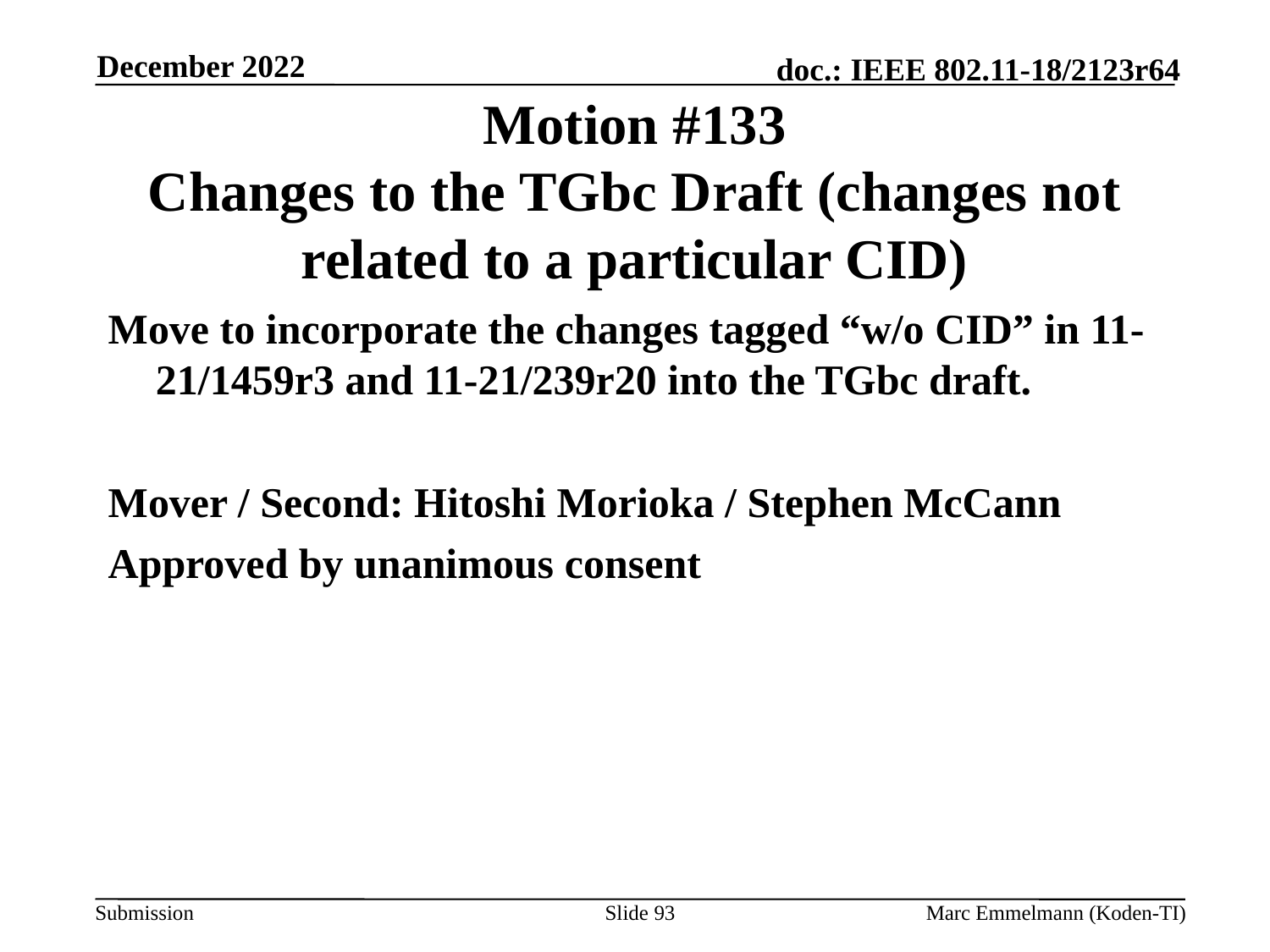

December 2022
# Motion #133 Changes to the TGbc Draft (changes not related to a particular CID)
Move to incorporate the changes tagged “w/o CID” in 11-21/1459r3 and 11-21/239r20 into the TGbc draft.

Mover / Second: Hitoshi Morioka / Stephen McCann
Approved by unanimous consent

Slide 93
Marc Emmelmann (Koden-TI)